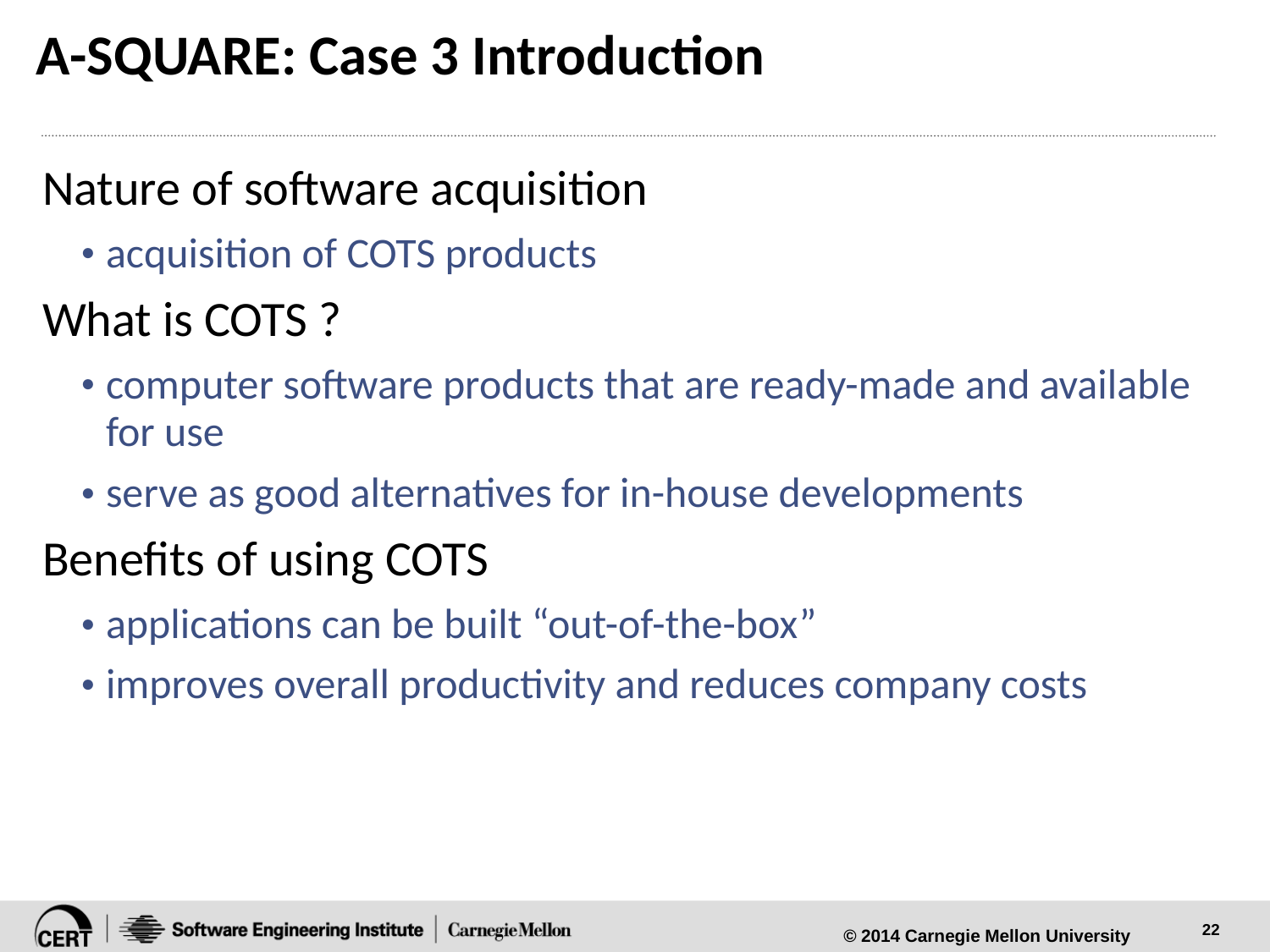

# A-SQUARE: Case 3 Introduction
Nature of software acquisition
acquisition of COTS products
What is COTS ?
computer software products that are ready-made and available for use
serve as good alternatives for in-house developments
Benefits of using COTS
applications can be built “out-of-the-box”
improves overall productivity and reduces company costs